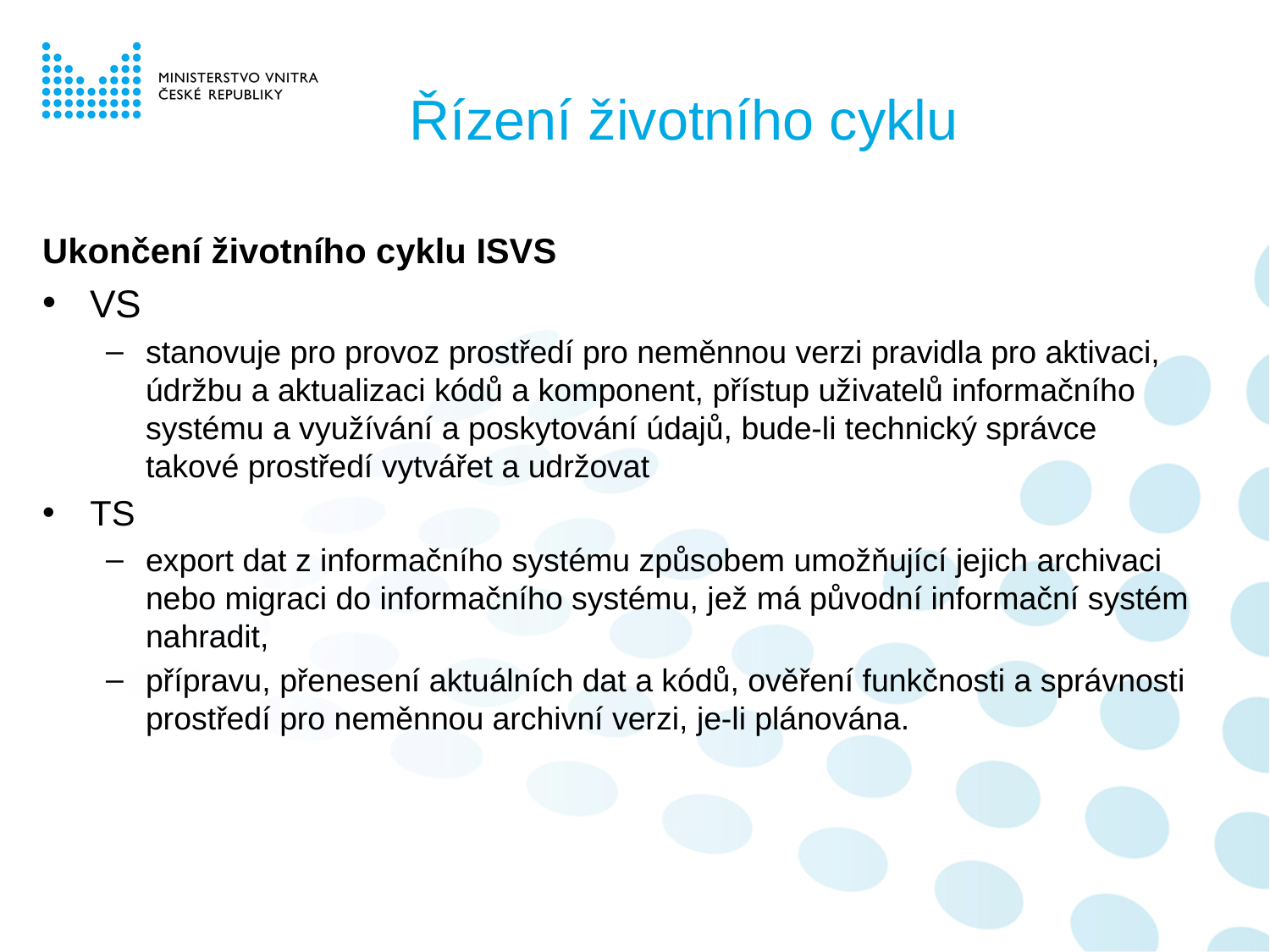

# Řízení životního cyklu
Ukončení životního cyklu ISVS
VS
stanovuje pro provoz prostředí pro neměnnou verzi pravidla pro aktivaci, údržbu a aktualizaci kódů a komponent, přístup uživatelů informačního systému a využívání a poskytování údajů, bude-li technický správce takové prostředí vytvářet a udržovat
TS
export dat z informačního systému způsobem umožňující jejich archivaci nebo migraci do informačního systému, jež má původní informační systém nahradit,
přípravu, přenesení aktuálních dat a kódů, ověření funkčnosti a správnosti prostředí pro neměnnou archivní verzi, je-li plánována.